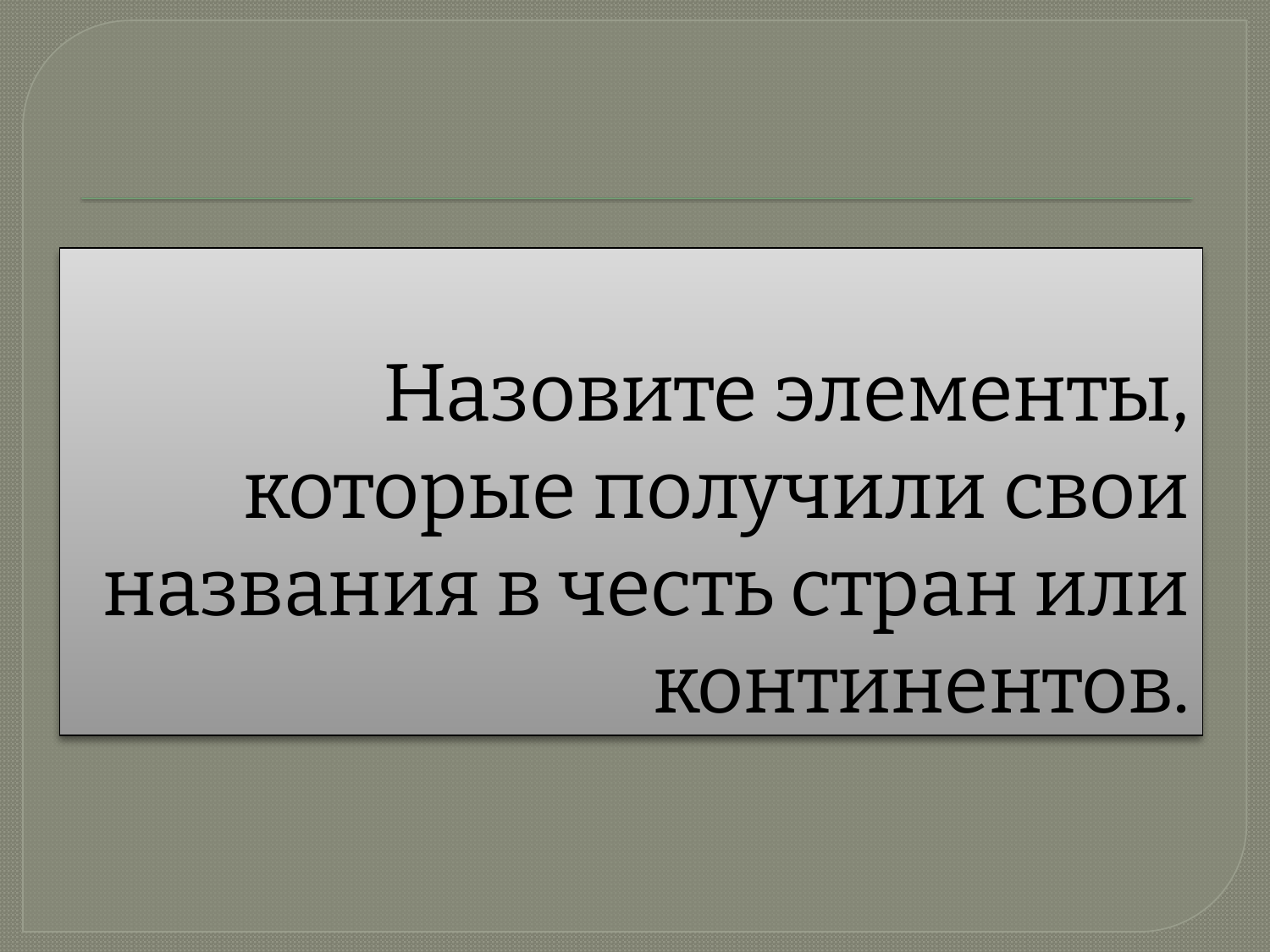

# Назовите элементы, которые получили свои названия в честь стран или континентов.